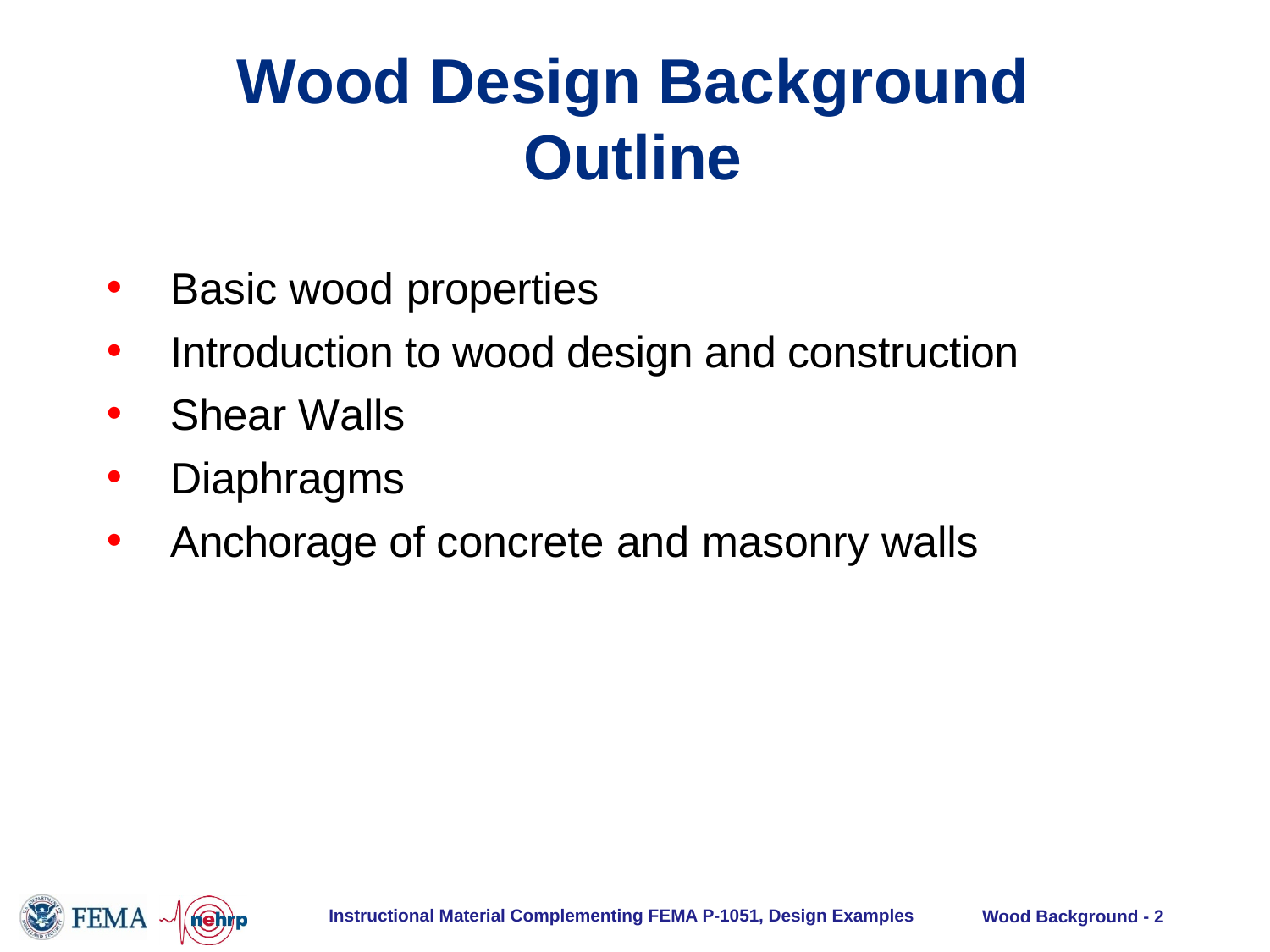

# Wood Design Background Outline
Basic wood properties
Introduction to wood design and construction
Shear Walls
Diaphragms
Anchorage of concrete and masonry walls